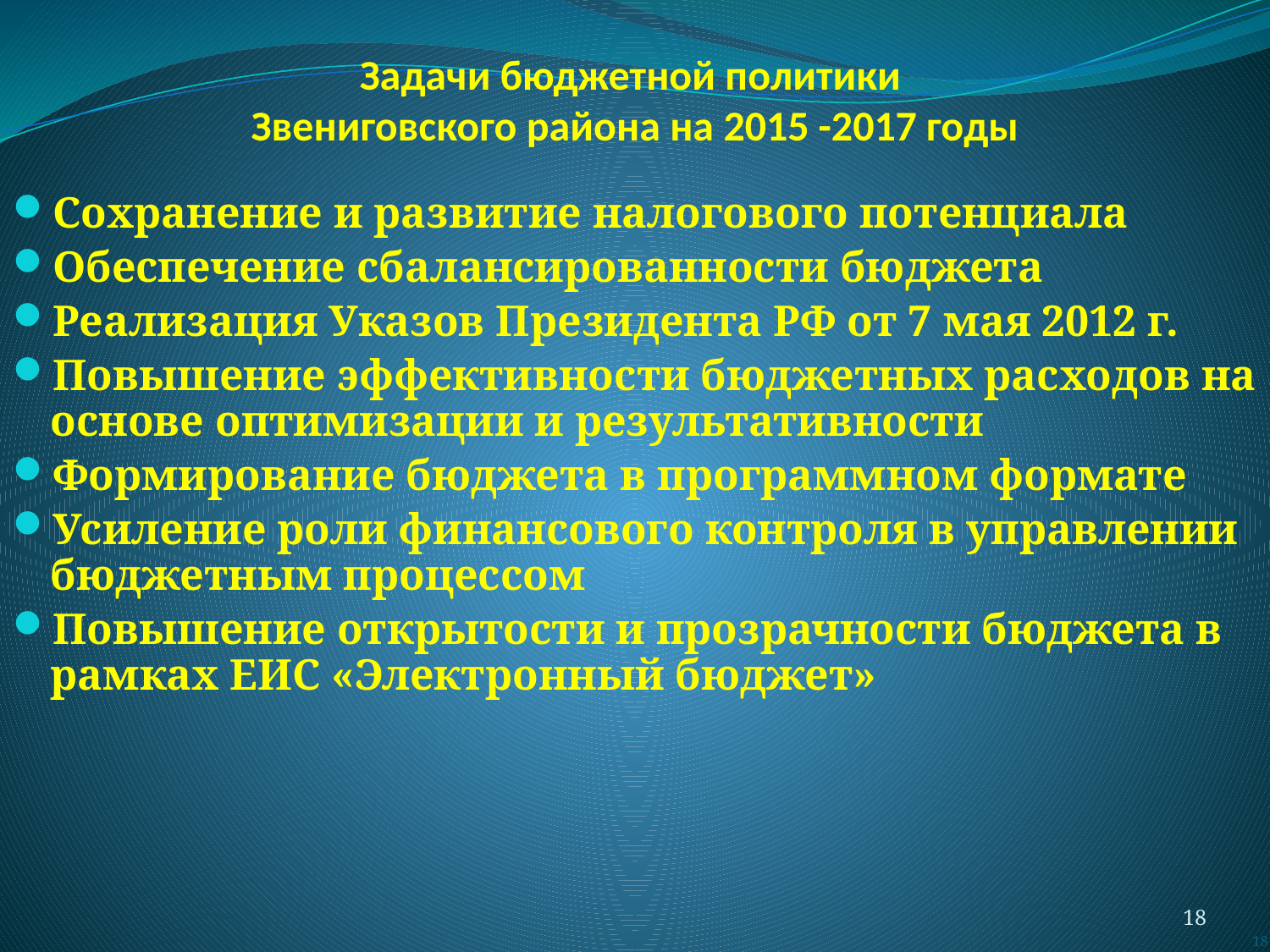

Задачи бюджетной политики
Звениговского района на 2015 -2017 годы

Сохранение и развитие налогового потенциала
Обеспечение сбалансированности бюджета
Реализация Указов Президента РФ от 7 мая 2012 г.
Повышение эффективности бюджетных расходов на основе оптимизации и результативности
Формирование бюджета в программном формате
Усиление роли финансового контроля в управлении бюджетным процессом
Повышение открытости и прозрачности бюджета в рамках ЕИС «Электронный бюджет»
18
18